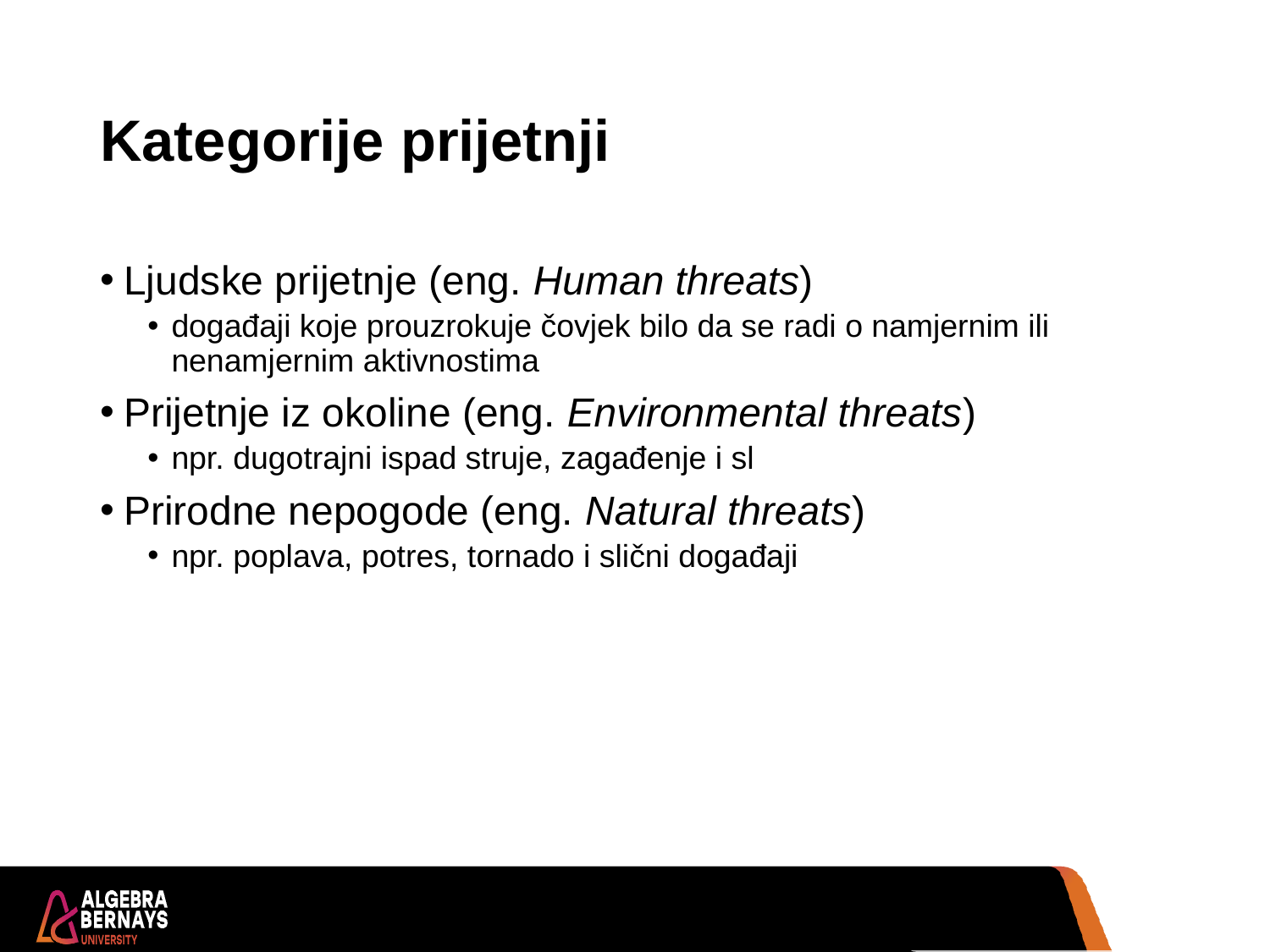

# Kategorije prijetnji
Ljudske prijetnje (eng. Human threats)
događaji koje prouzrokuje čovjek bilo da se radi o namjernim ili nenamjernim aktivnostima
Prijetnje iz okoline (eng. Environmental threats)
npr. dugotrajni ispad struje, zagađenje i sl
Prirodne nepogode (eng. Natural threats)
npr. poplava, potres, tornado i slični događaji